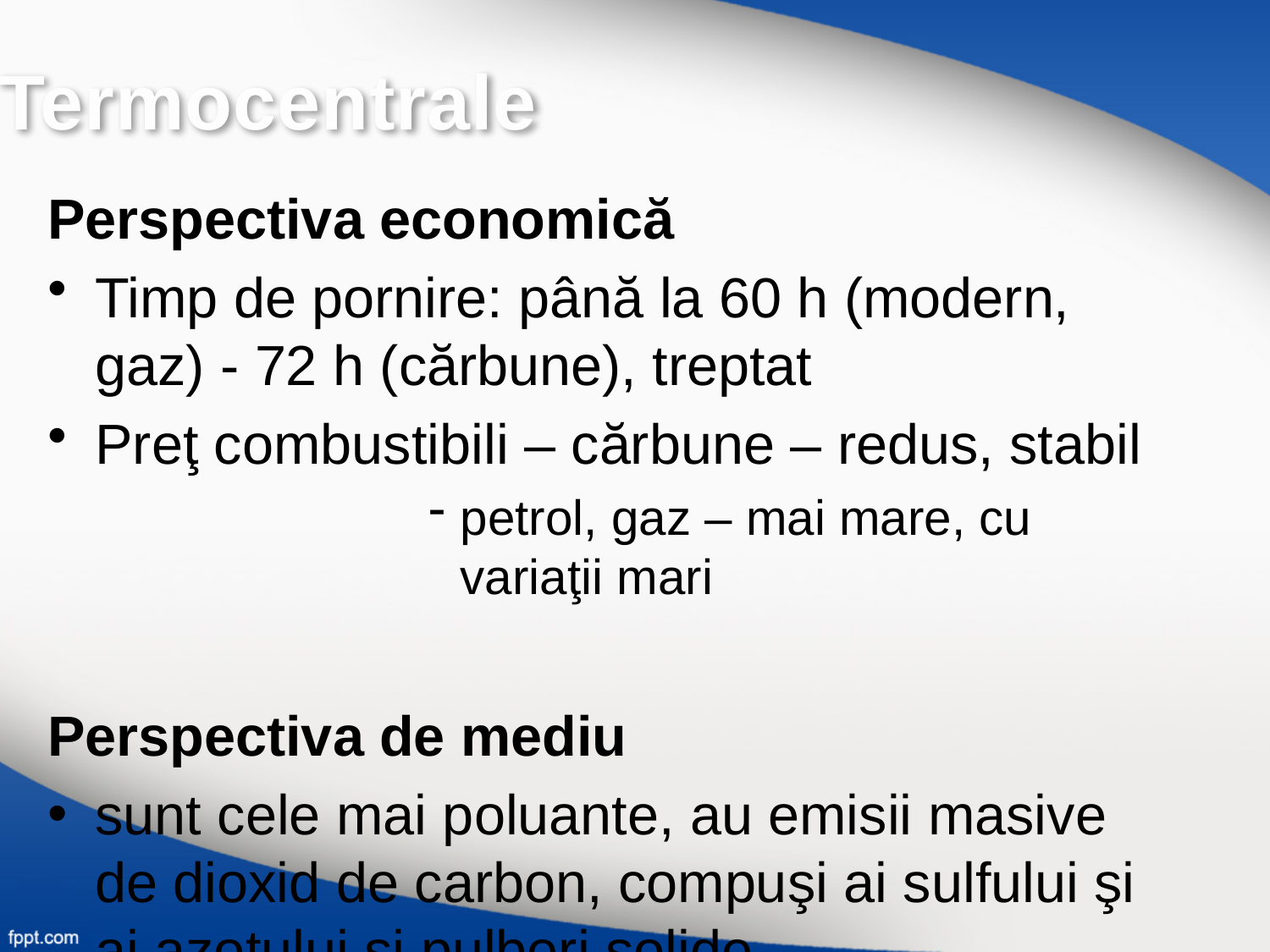

Termocentrale
Perspectiva economică
Timp de pornire: până la 60 h (modern, gaz) - 72 h (cărbune), treptat
Preţ combustibili – cărbune – redus, stabil
petrol, gaz – mai mare, cu variaţii mari

Perspectiva de mediu
sunt cele mai poluante, au emisii masive de dioxid de carbon, compuşi ai sulfului şi ai azotului şi pulberi solide.
retehnologizarea cu instalaţii de captare a emisiilor poluante şi eficientizare a arderii.